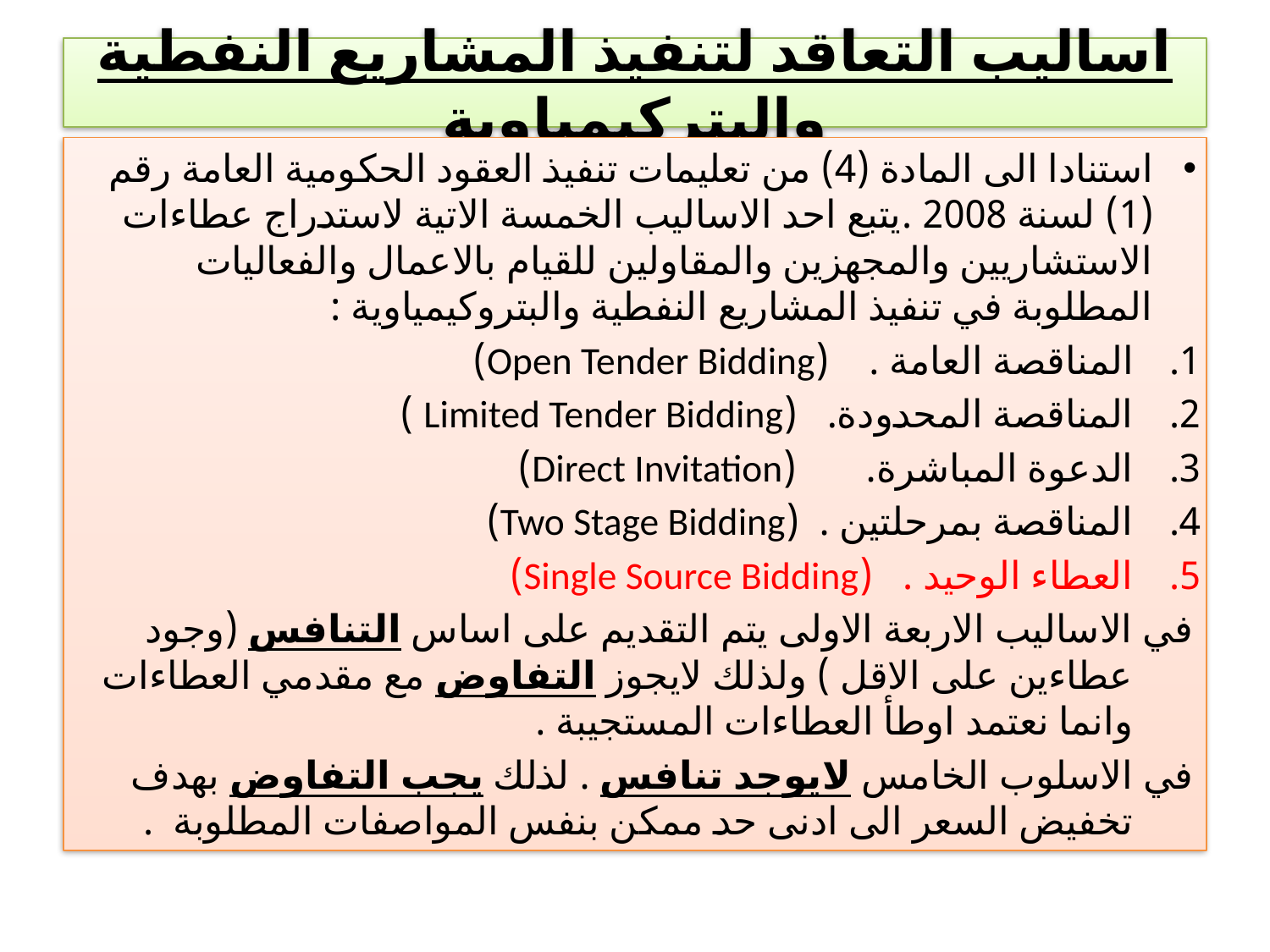

# اساليب التعاقد لتنفيذ المشاريع النفطية والبتركيمياوية
استنادا الى المادة (4) من تعليمات تنفيذ العقود الحكومية العامة رقم (1) لسنة 2008 .يتبع احد الاساليب الخمسة الاتية لاستدراج عطاءات الاستشاريين والمجهزين والمقاولين للقيام بالاعمال والفعاليات المطلوبة في تنفيذ المشاريع النفطية والبتروكيمياوية :
المناقصة العامة .    (Open Tender Bidding)
المناقصة المحدودة.   (Limited Tender Bidding )
الدعوة المباشرة.       (Direct Invitation)
المناقصة بمرحلتين .  (Two Stage Bidding)
العطاء الوحيد .   (Single Source Bidding)
في الاساليب الاربعة الاولى يتم التقديم على اساس التنافس (وجود عطاءين على الاقل ) ولذلك لايجوز التفاوض مع مقدمي العطاءات وانما نعتمد اوطأ العطاءات المستجيبة .
في الاسلوب الخامس لايوجد تنافس . لذلك يجب التفاوض بهدف تخفيض السعر الى ادنى حد ممكن بنفس المواصفات المطلوبة  .